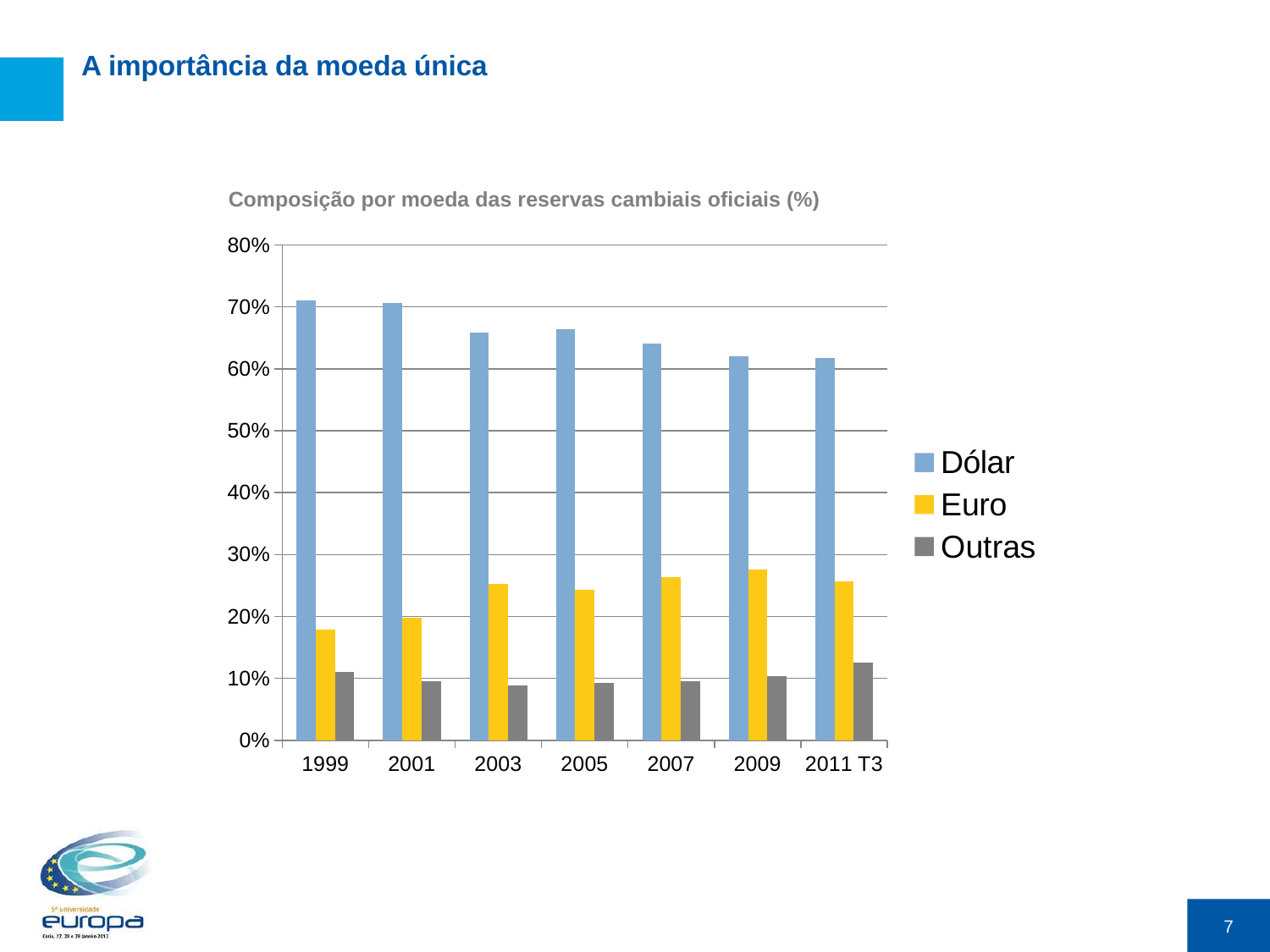

# A importância da moeda única
Composição por moeda das reservas cambiais oficiais (%)

### Chart

| Category | Dólar | Euro | Outras |
|---|---|---|---|
| 1999 | 0.71 | 0.179 | 0.11099999999999999 |
| 2001 | 0.707 | 0.198 | 0.09499999999999997 |
| 2003 | 0.658 | 0.253 | 0.08899999999999997 |
| 2005 | 0.664 | 0.243 | 0.09299999999999997 |
| 2007 | 0.641 | 0.263 | 0.09599999999999997 |
| 2009 | 0.621 | 0.276 | 0.10299999999999998 |
| 2011 T3 | 0.617 | 0.257 | 0.126 |